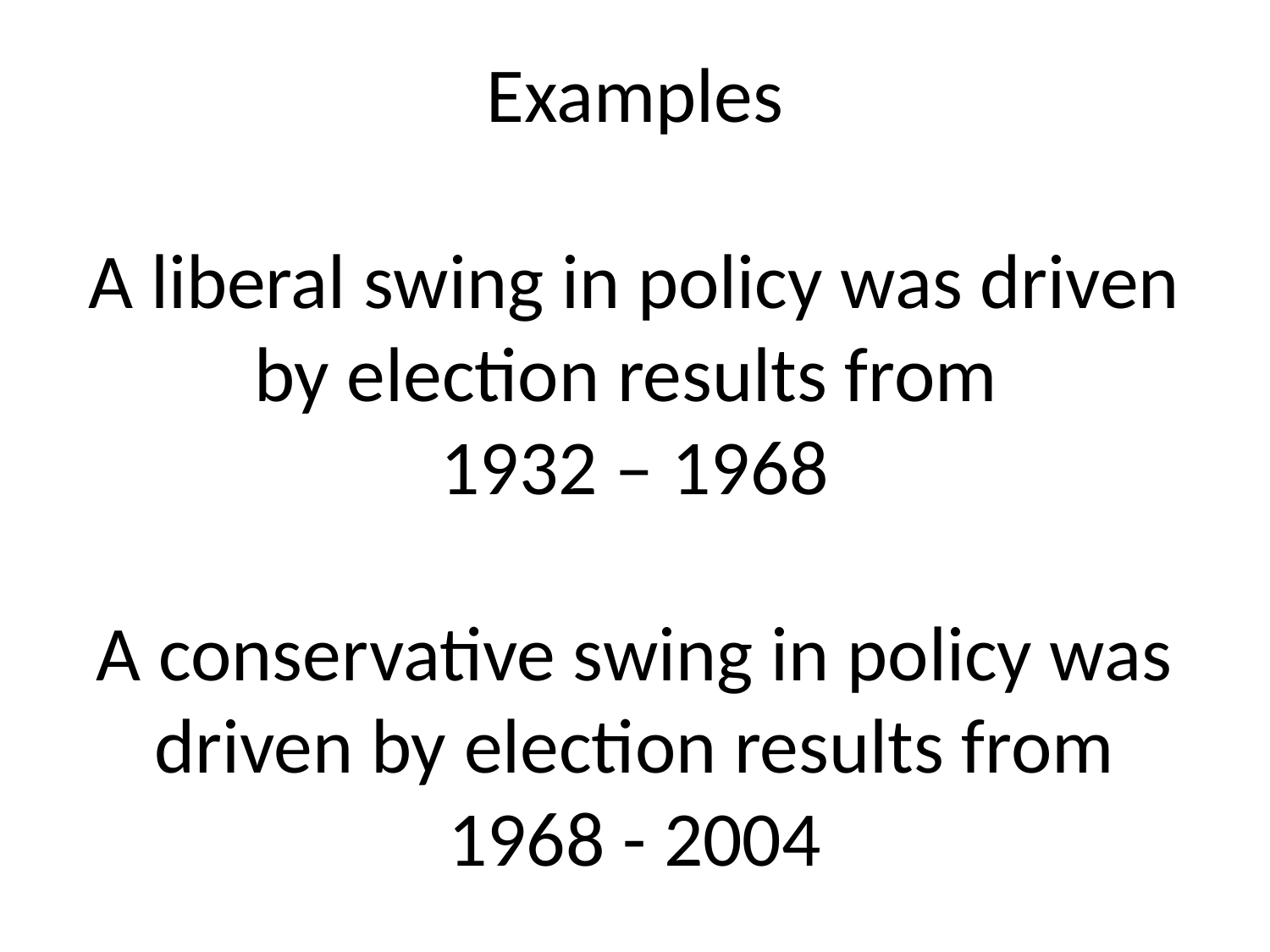

# Examples A liberal swing in policy was driven by election results from 1932 – 1968 A conservative swing in policy was driven by election results from 1968 - 2004